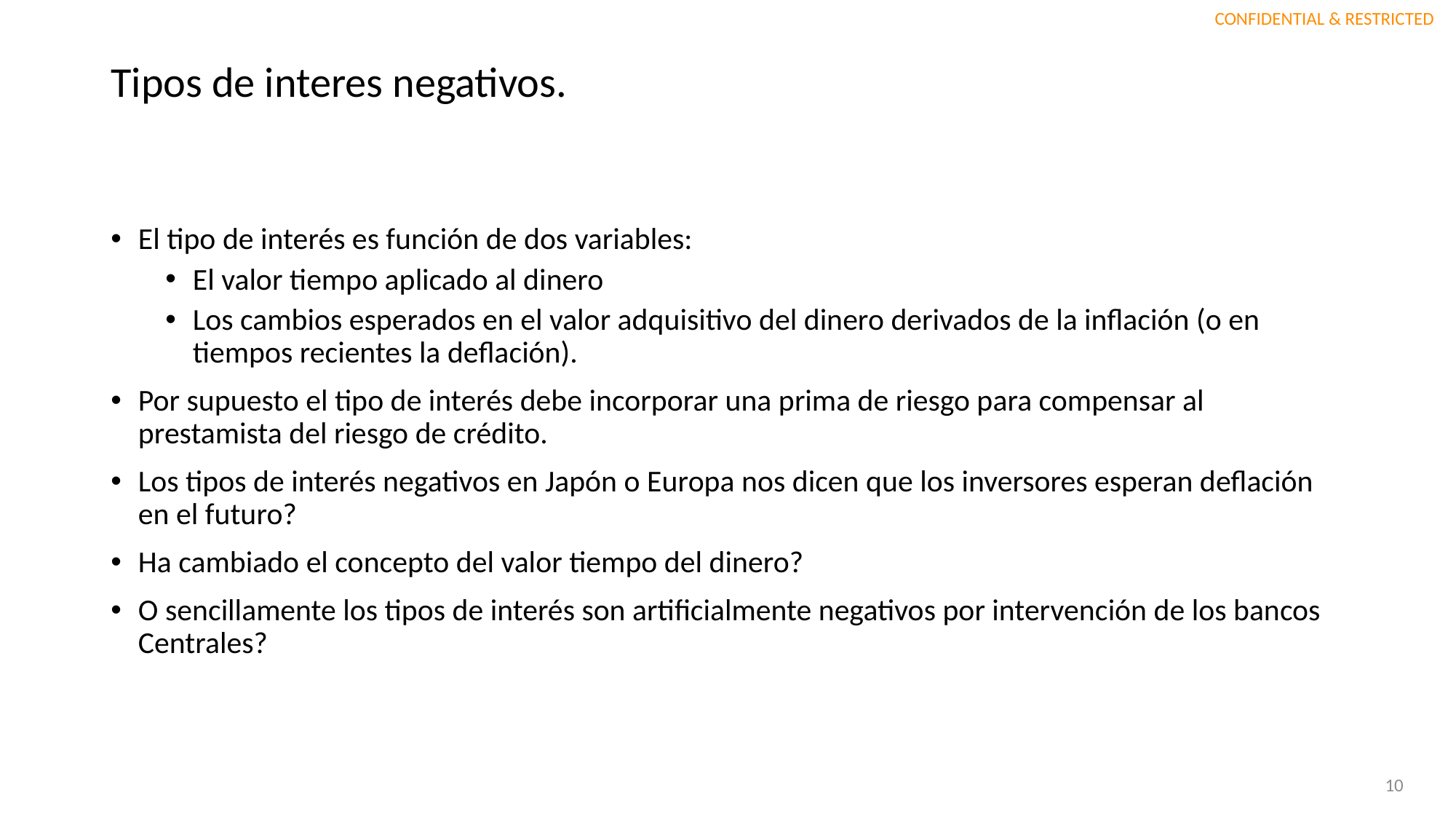

# Tipos de interes negativos.
El tipo de interés es función de dos variables:
El valor tiempo aplicado al dinero
Los cambios esperados en el valor adquisitivo del dinero derivados de la inflación (o en tiempos recientes la deflación).
Por supuesto el tipo de interés debe incorporar una prima de riesgo para compensar al prestamista del riesgo de crédito.
Los tipos de interés negativos en Japón o Europa nos dicen que los inversores esperan deflación en el futuro?
Ha cambiado el concepto del valor tiempo del dinero?
O sencillamente los tipos de interés son artificialmente negativos por intervención de los bancos Centrales?

10